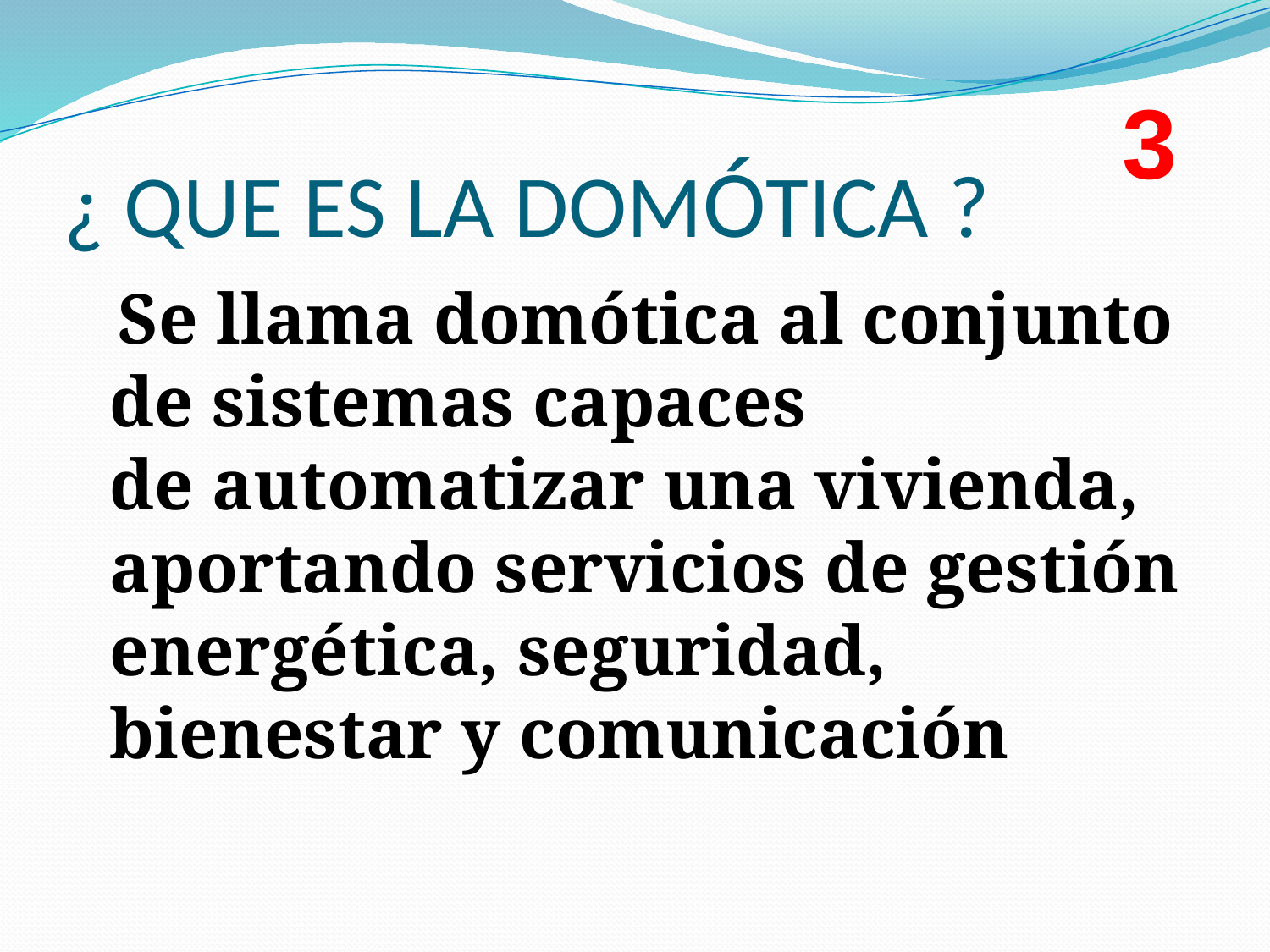

3
# ¿ QUE ES LA DOMÓTICA ?

    Se llama domótica al conjunto de sistemas capaces de automatizar una vivienda, aportando servicios de gestión energética, seguridad, bienestar y comunicación